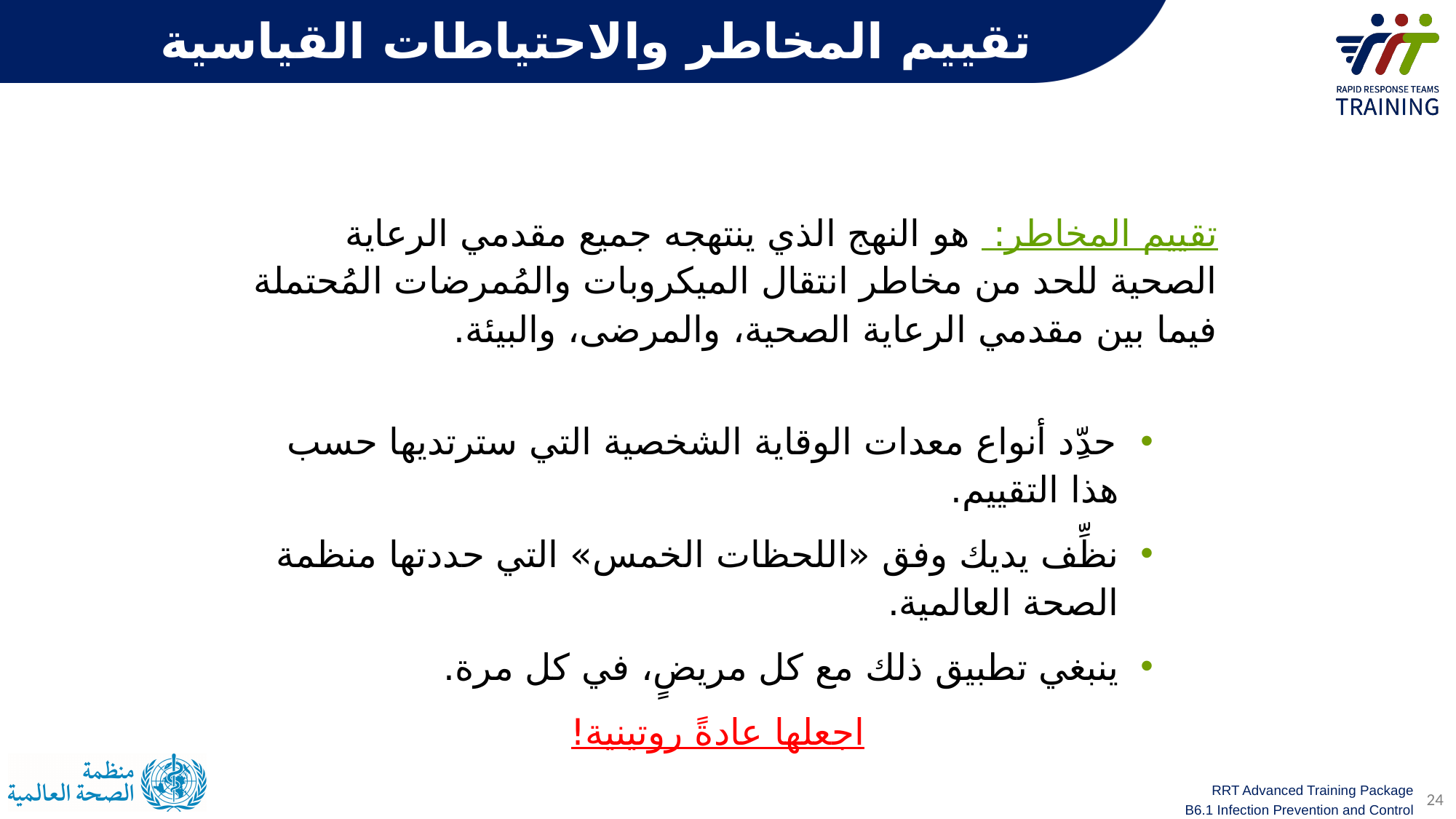

تقييم المخاطر والاحتياطات القياسية
تقييم المخاطر:  هو النهج الذي ينتهجه جميع مقدمي الرعاية الصحية للحد من مخاطر انتقال الميكروبات والمُمرضات المُحتملة فيما بين مقدمي الرعاية الصحية، والمرضى، والبيئة.

حدِّد أنواع معدات الوقاية الشخصية التي سترتديها حسب هذا التقييم.
نظِّف يديك وفق «اللحظات الخمس» التي حددتها منظمة الصحة العالمية.
ينبغي تطبيق ذلك مع كل مريضٍ، في كل مرة.
اجعلها عادةً روتينية!